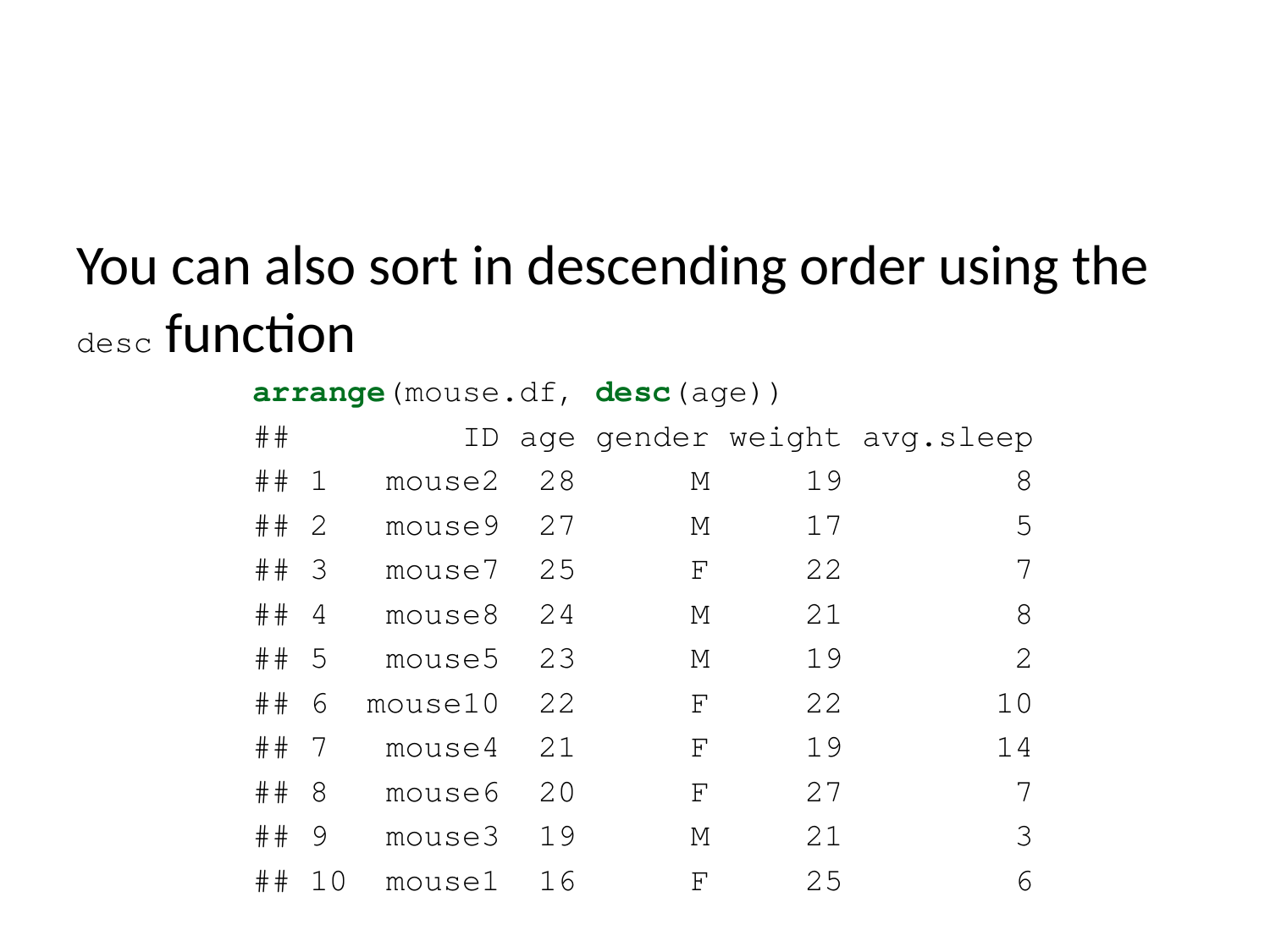

You can also sort in descending order using the desc function
arrange(mouse.df, desc(age))
##         ID age gender weight avg.sleep
## 1   mouse2  28      M     19         8
## 2   mouse9  27      M     17         5
## 3   mouse7  25      F     22         7
## 4   mouse8  24      M     21         8
## 5   mouse5  23      M     19         2
## 6  mouse10  22      F     22        10
## 7   mouse4  21      F     19        14
## 8   mouse6  20      F     27         7
## 9   mouse3  19      M     21         3
## 10  mouse1  16      F     25         6